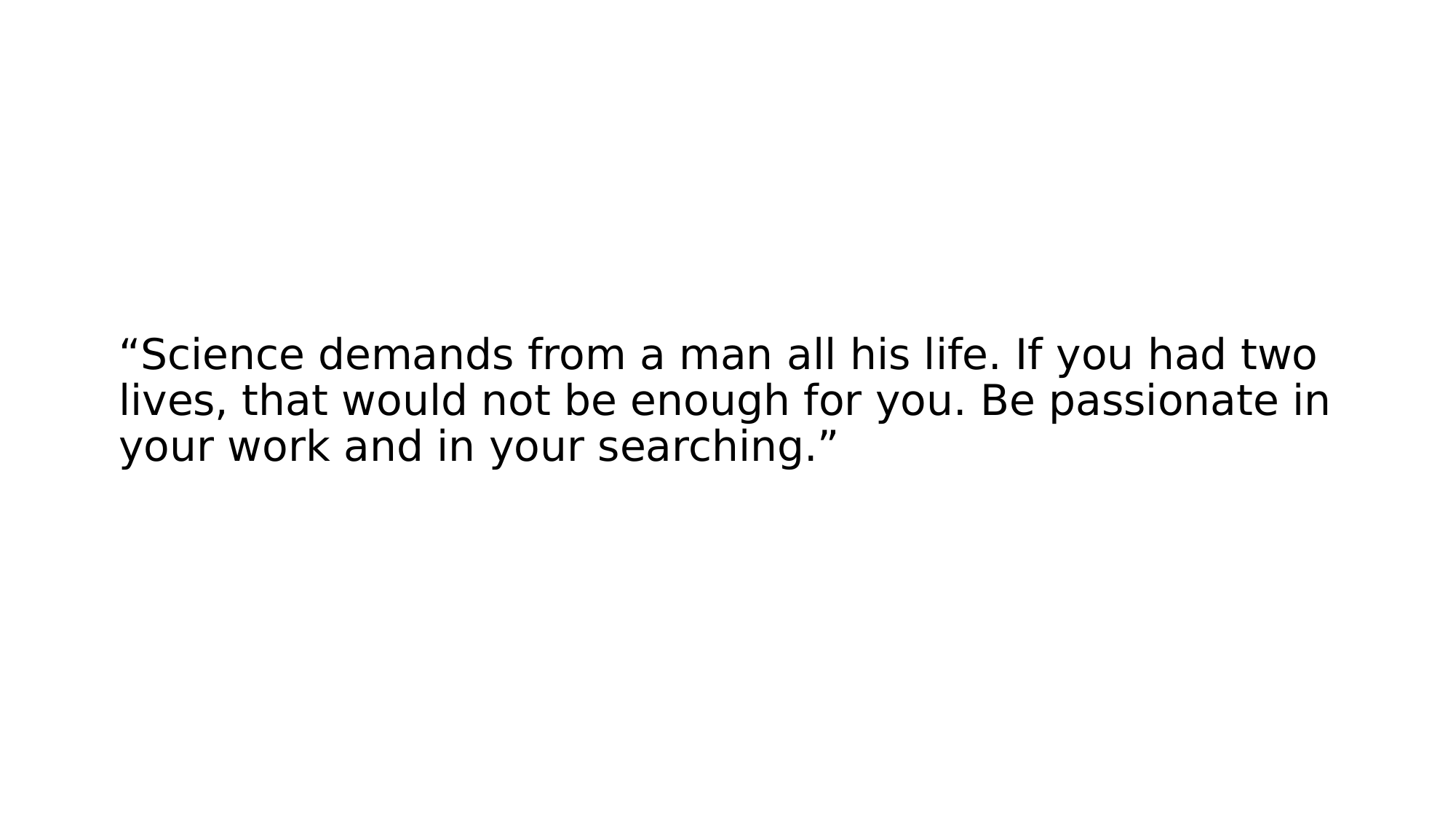

“Science demands from a man all his life. If you had two lives, that would not be enough for you. Be passionate in your work and in your searching.”